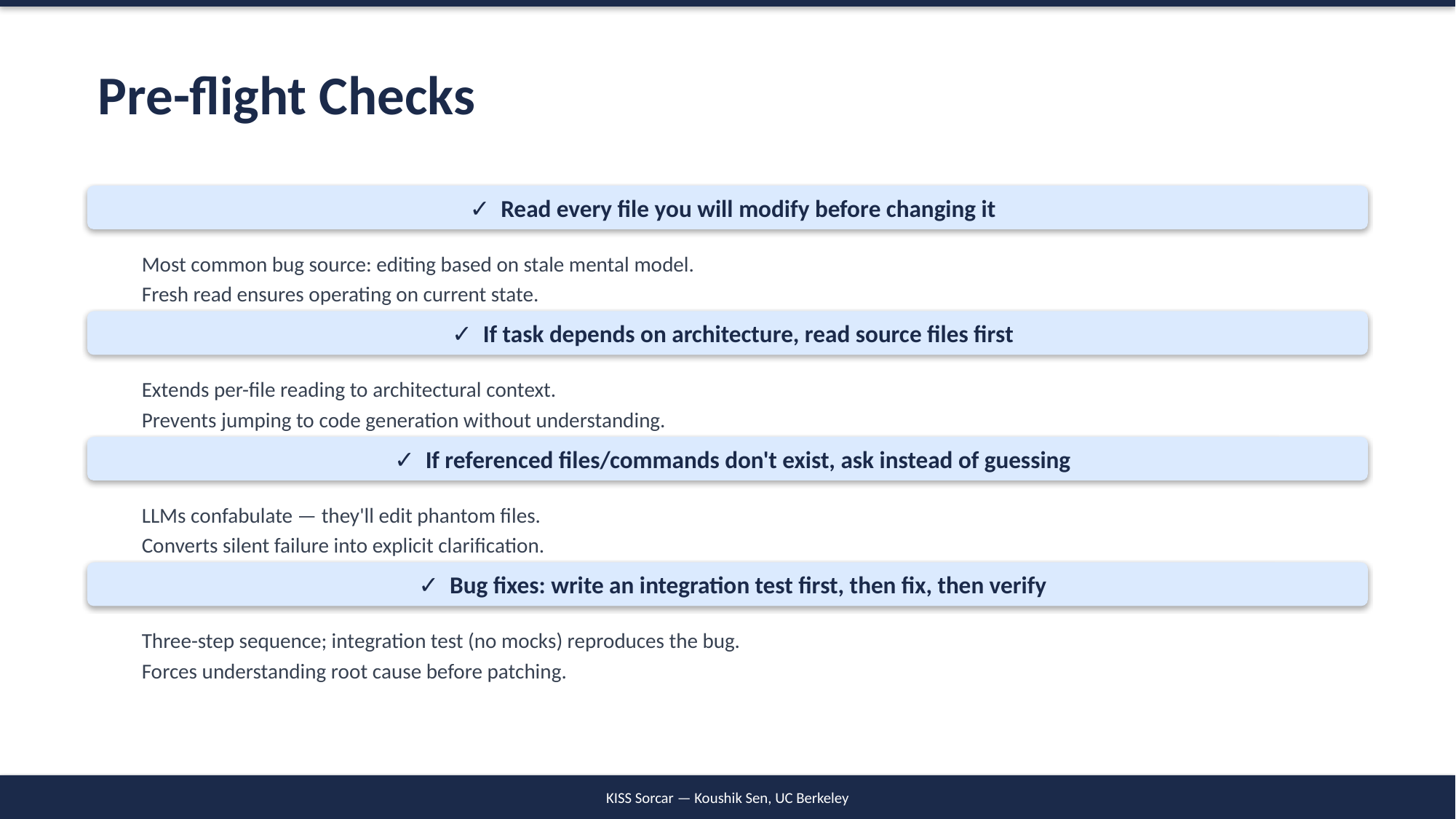

Pre-flight Checks
✓  Read every file you will modify before changing it
Most common bug source: editing based on stale mental model.
Fresh read ensures operating on current state.
✓  If task depends on architecture, read source files first
Extends per-file reading to architectural context.
Prevents jumping to code generation without understanding.
✓  If referenced files/commands don't exist, ask instead of guessing
LLMs confabulate — they'll edit phantom files.
Converts silent failure into explicit clarification.
✓  Bug fixes: write an integration test first, then fix, then verify
Three-step sequence; integration test (no mocks) reproduces the bug.
Forces understanding root cause before patching.
KISS Sorcar — Koushik Sen, UC Berkeley